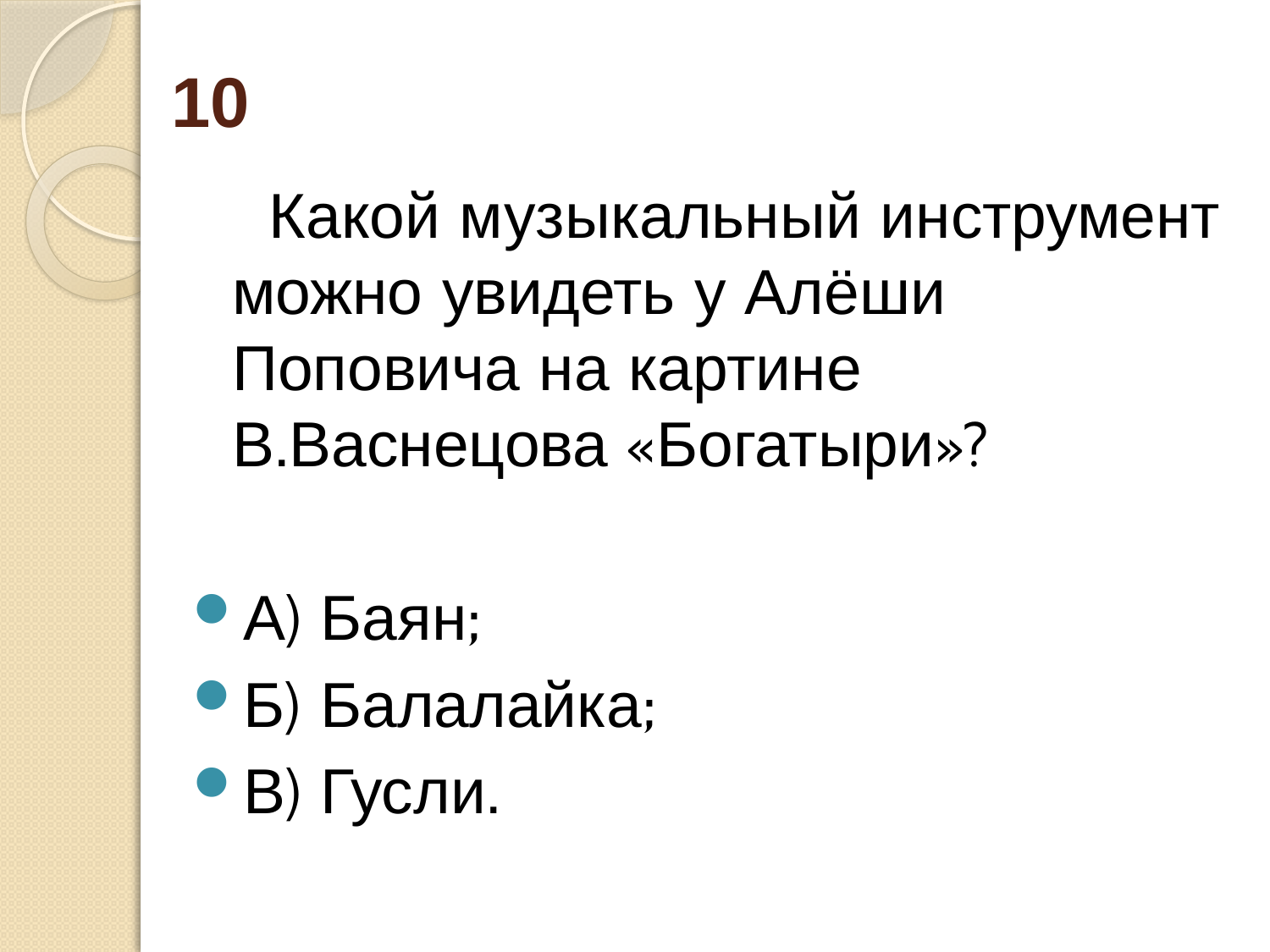

# 10
    Какой музыкальный инструмент можно увидеть у Алёши Поповича на картине В.Васнецова «Богатыри»?

А) Баян;
Б) Балалайка;
В) Гусли.